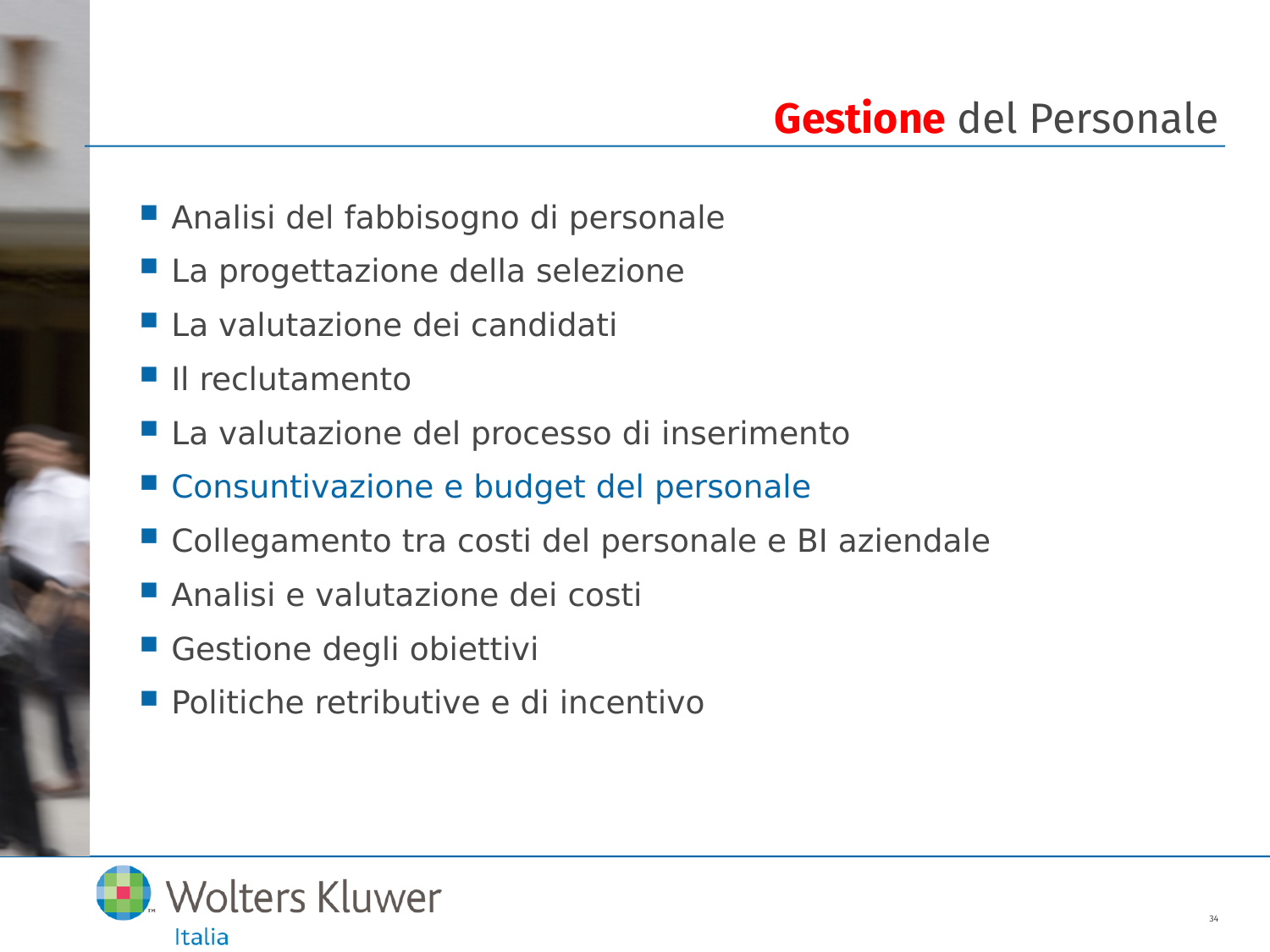

# Gestione del Personale
Analisi del fabbisogno di personale
La progettazione della selezione
La valutazione dei candidati
Il reclutamento
La valutazione del processo di inserimento
Consuntivazione e budget del personale
Collegamento tra costi del personale e BI aziendale
Analisi e valutazione dei costi
Gestione degli obiettivi
Politiche retributive e di incentivo
34